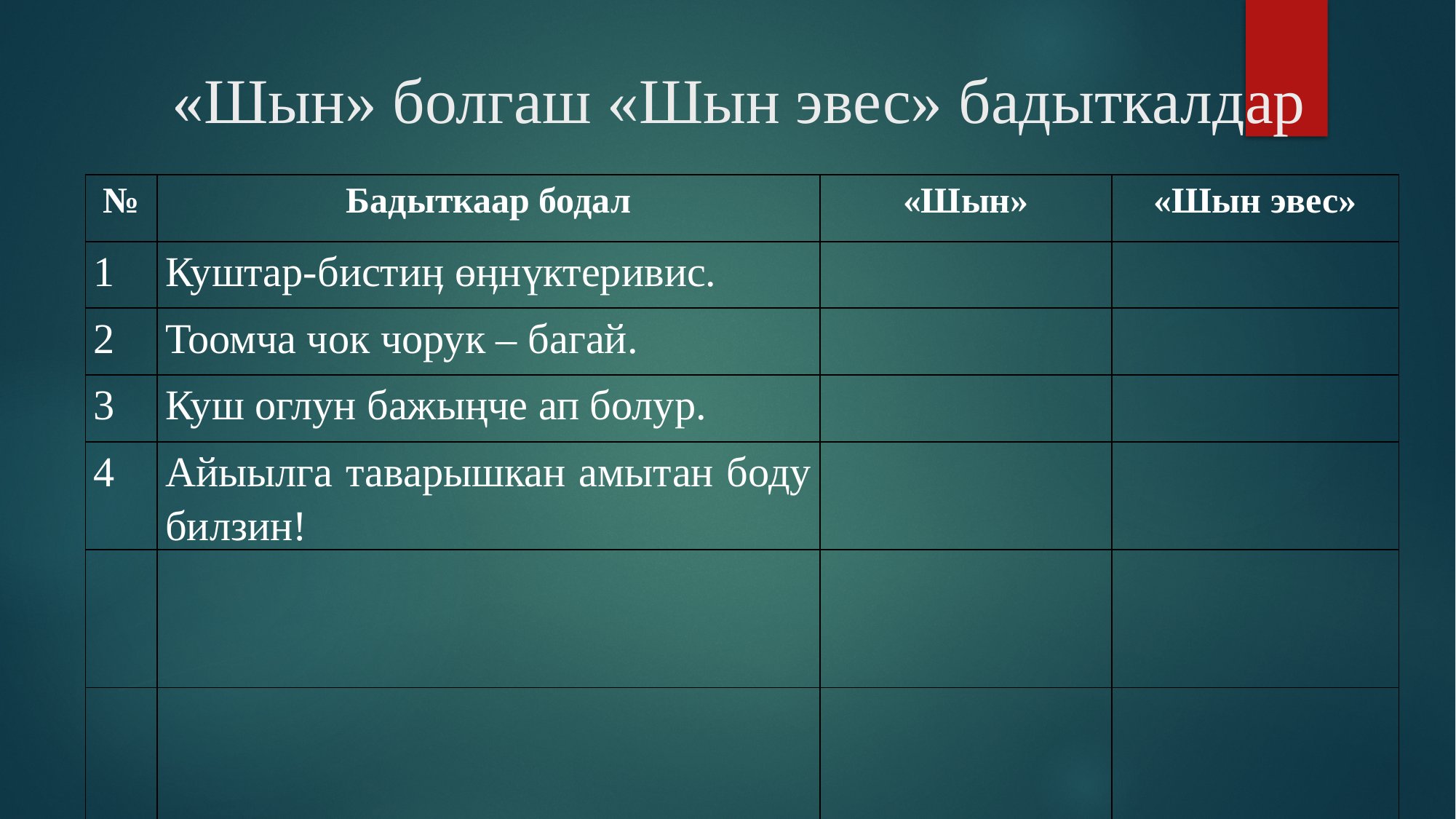

# «Шын» болгаш «Шын эвес» бадыткалдар
| № | Бадыткаар бодал | «Шын» | «Шын эвес» |
| --- | --- | --- | --- |
| 1 | Куштар-бистиӊ өӊнүктеривис. |  |  |
| 2 | Тоомча чок чорук – багай. |  |  |
| 3 | Куш оглун бажыңче ап болур. |  |  |
| 4 | Айыылга таварышкан амытан боду билзин! |  |  |
|  |  |  |  |
|  |  |  |  |